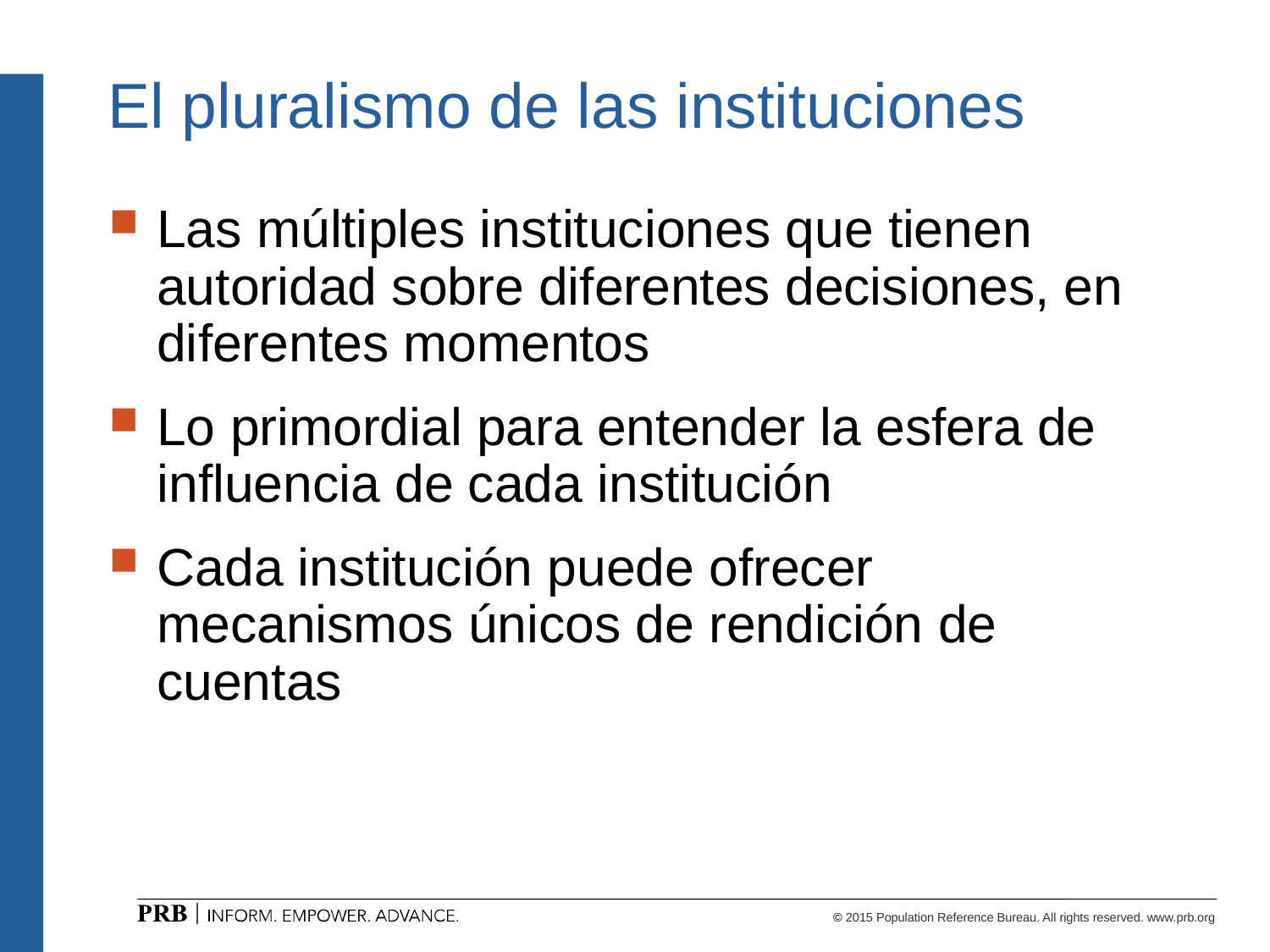

# El pluralismo de las instituciones
Las múltiples instituciones que tienen autoridad sobre diferentes decisiones, en diferentes momentos
Lo primordial para entender la esfera de influencia de cada institución
Cada institución puede ofrecer mecanismos únicos de rendición de cuentas